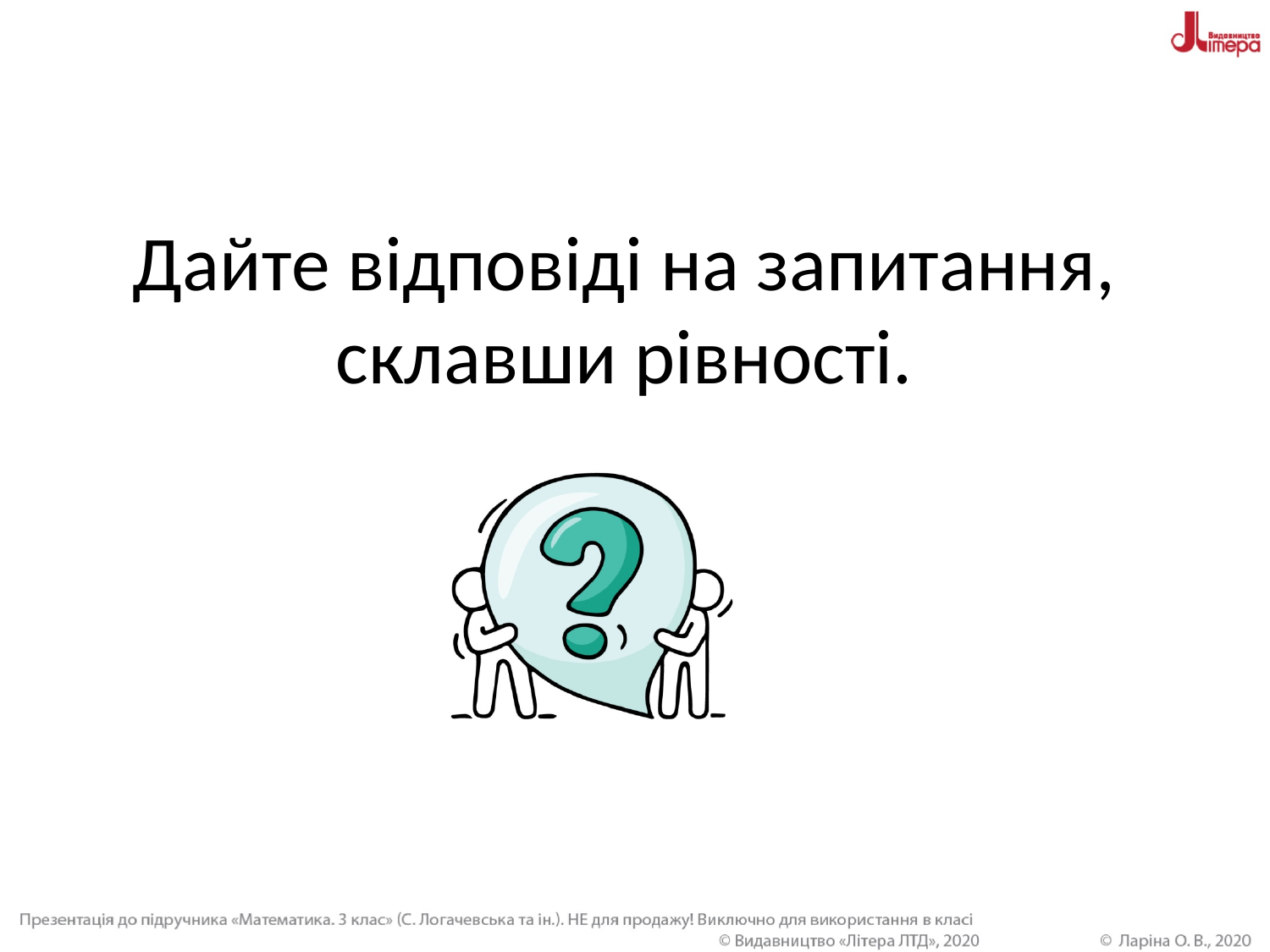

# Дайте відповіді на запитання, склавши рівності.